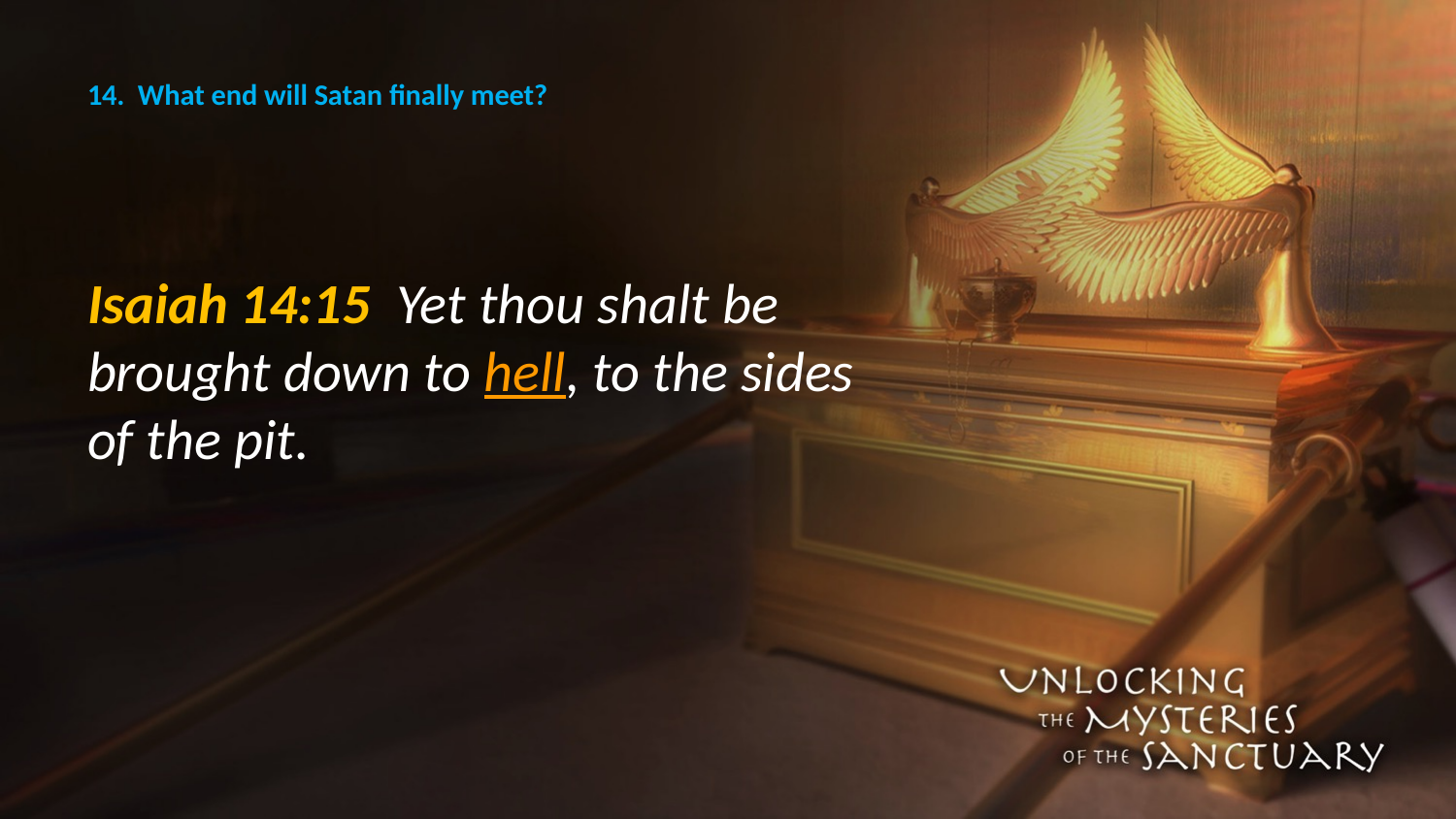

# 14.  What end will Satan finally meet?

Isaiah 14:15  Yet thou shalt be brought down to hell, to the sides of the pit.